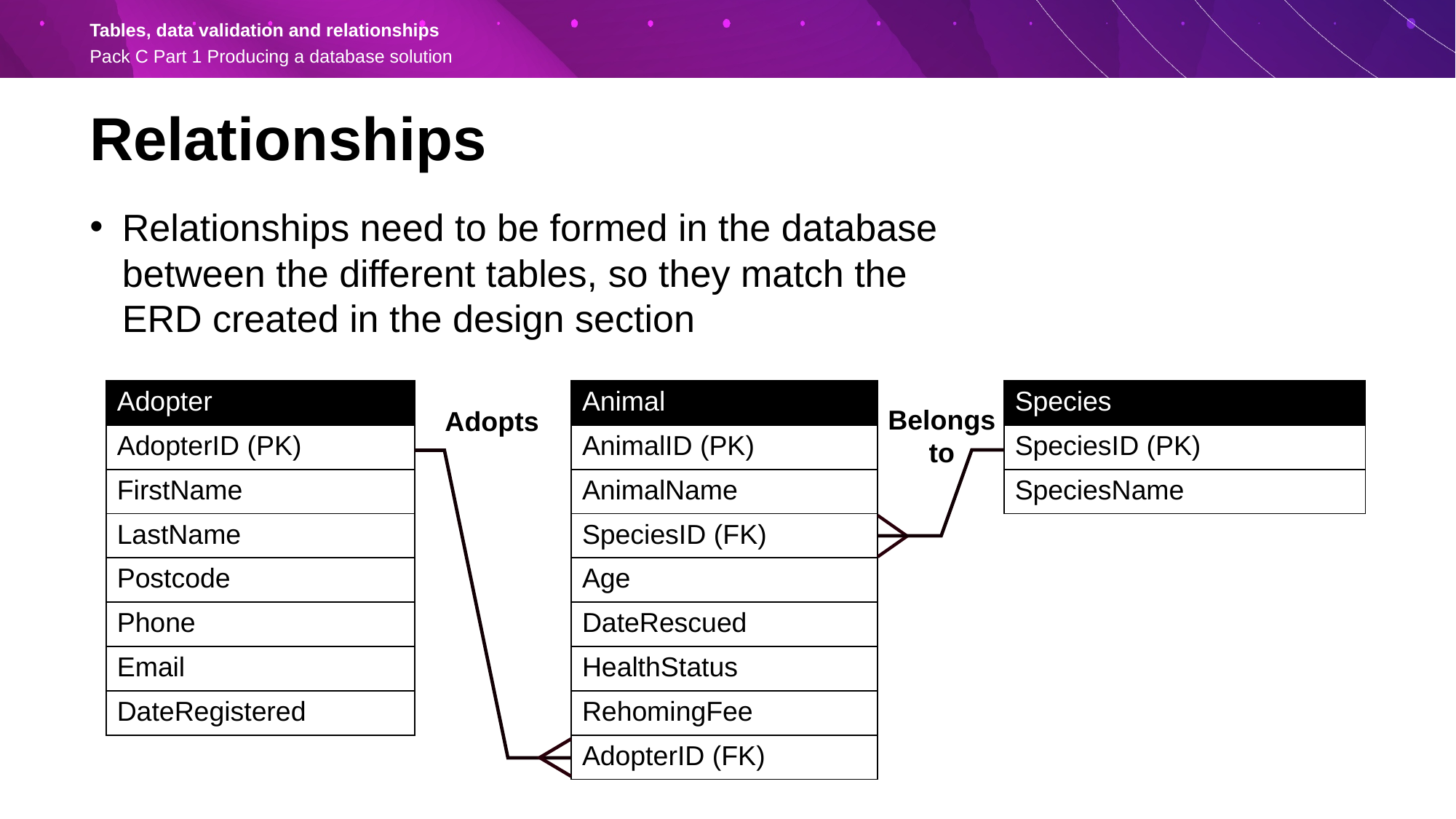

Relationships
Relationships need to be formed in the database between the different tables, so they match the ERD created in the design section
| Adopter |  | Animal |  | Species |
| --- | --- | --- | --- | --- |
| AdopterID (PK) |  | AnimalID (PK) |  | SpeciesID (PK) |
| FirstName |  | AnimalName |  | SpeciesName |
| LastName |  | SpeciesID (FK) |  |  |
| Postcode |  | Age |  |  |
| Phone |  | DateRescued |  |  |
| Email |  | HealthStatus |  |  |
| DateRegistered |  | RehomingFee |  |  |
|  |  | AdopterID (FK) |  |  |
Belongs to
Adopts